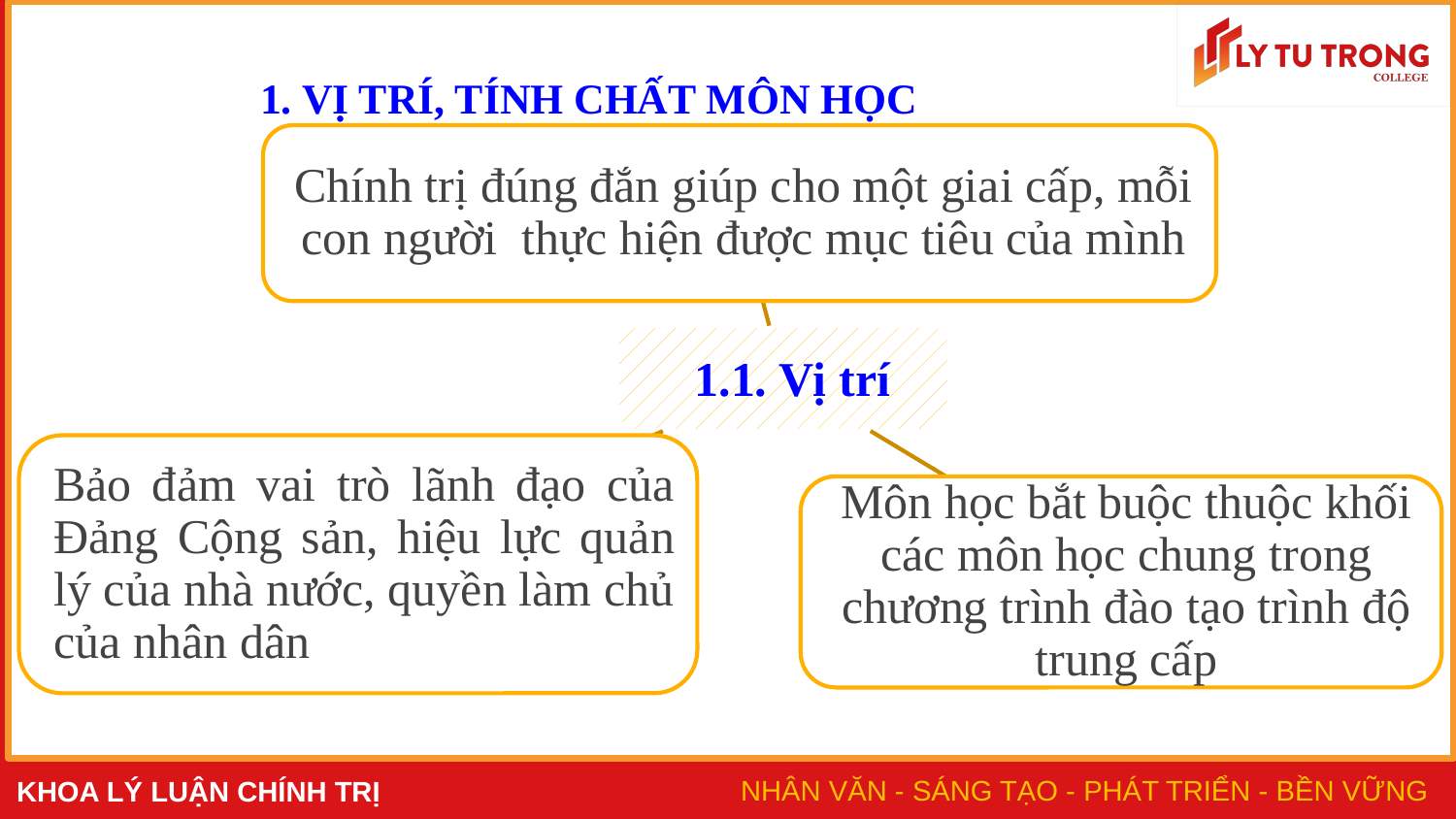

# 1. VỊ TRÍ, TÍNH CHẤT MÔN HỌC
 1.1. Vị trí
Chính trị đúng đắn giúp cho một giai cấp, mỗi con người  thực hiện được mục tiêu của mình
Môn học bắt buộc thuộc khối các môn học chung trong chương trình đào tạo trình độ trung cấp
Bảo đảm vai trò lãnh đạo của Đảng Cộng sản, hiệu lực quản lý của nhà nước, quyền làm chủ của nhân dân